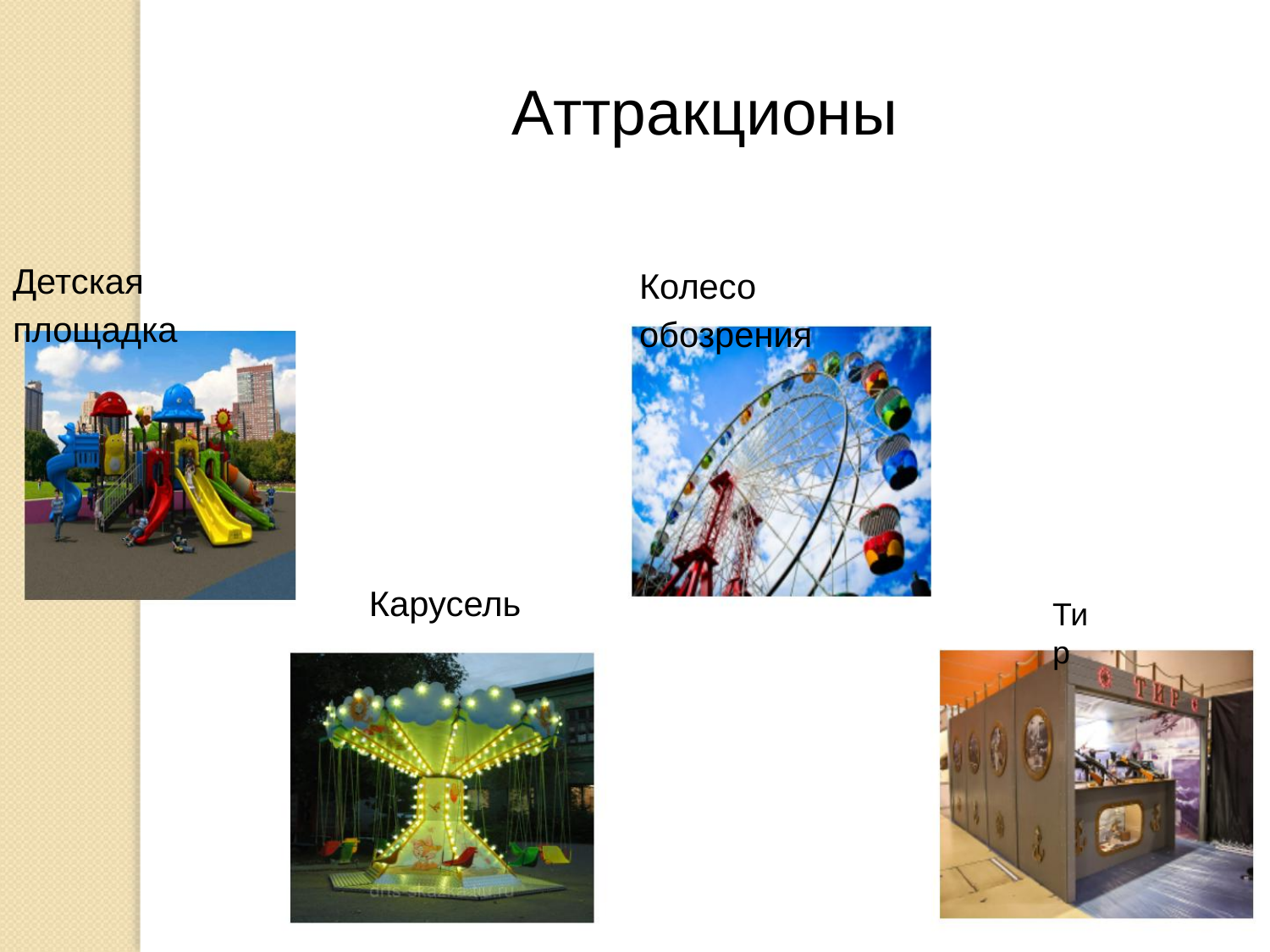

Аттракционы
Детская площадка
Колесо обозрения
Карусель
Ти
р